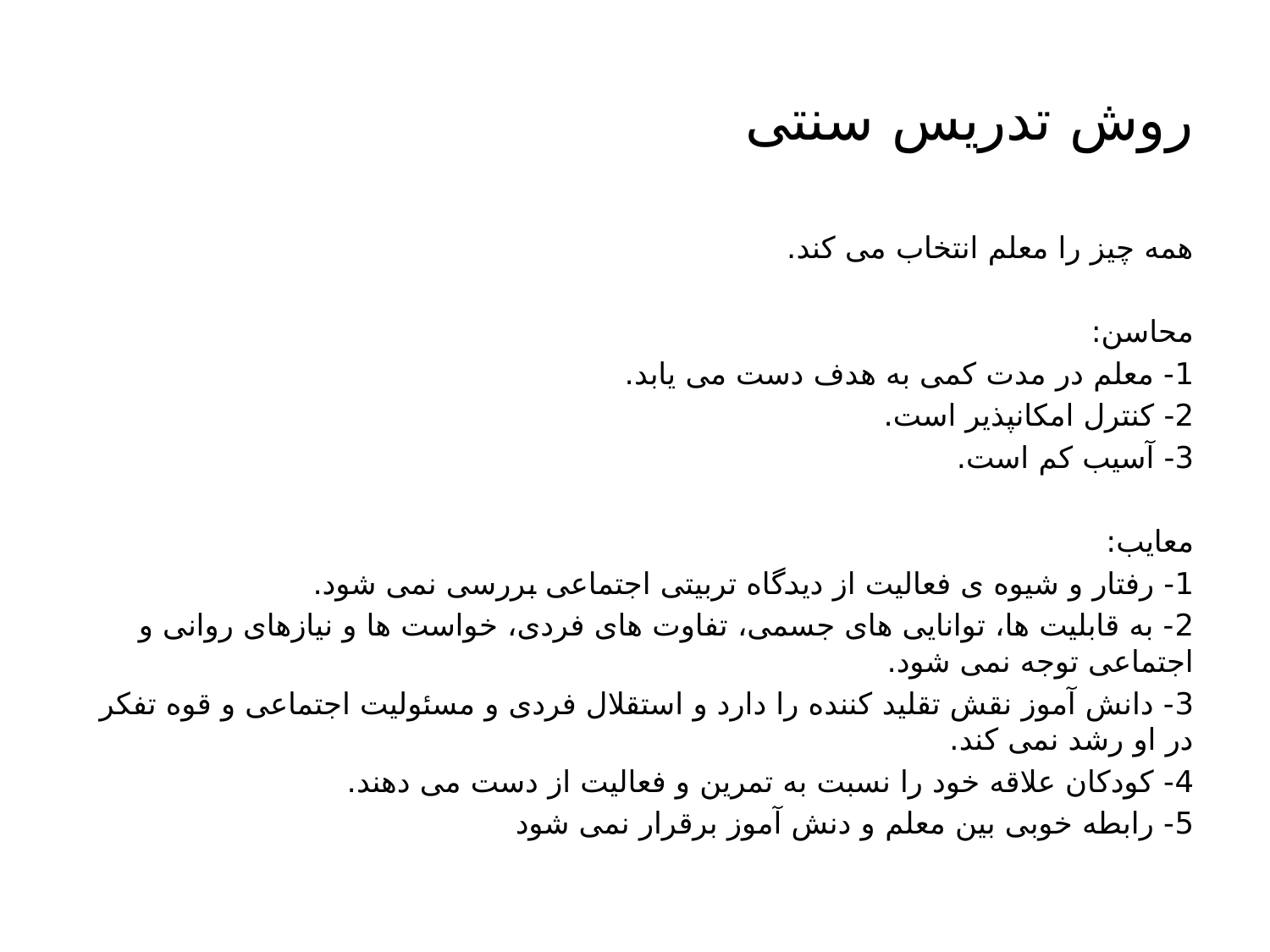

# روش تدریس سنتی
همه چیز را معلم انتخاب می کند.

محاسن:
1- معلم در مدت کمی به هدف دست می یابد.
2- کنترل امکانپذیر است.
3- آسیب کم است.

معایب:
1- رفتار و شیوه ی فعالیت از دیدگاه تربیتی اجتماعی بررسی نمی شود.
2- به قابلیت ها، توانایی های جسمی، تفاوت های فردی، خواست ها و نیازهای روانی و اجتماعی توجه نمی شود.
3- دانش آموز نقش تقلید کننده را دارد و استقلال فردی و مسئولیت اجتماعی و قوه تفکر در او رشد نمی کند.
4- کودکان علاقه خود را نسبت به تمرین و فعالیت از دست می دهند.
5- رابطه خوبی بین معلم و دنش آموز برقرار نمی شود